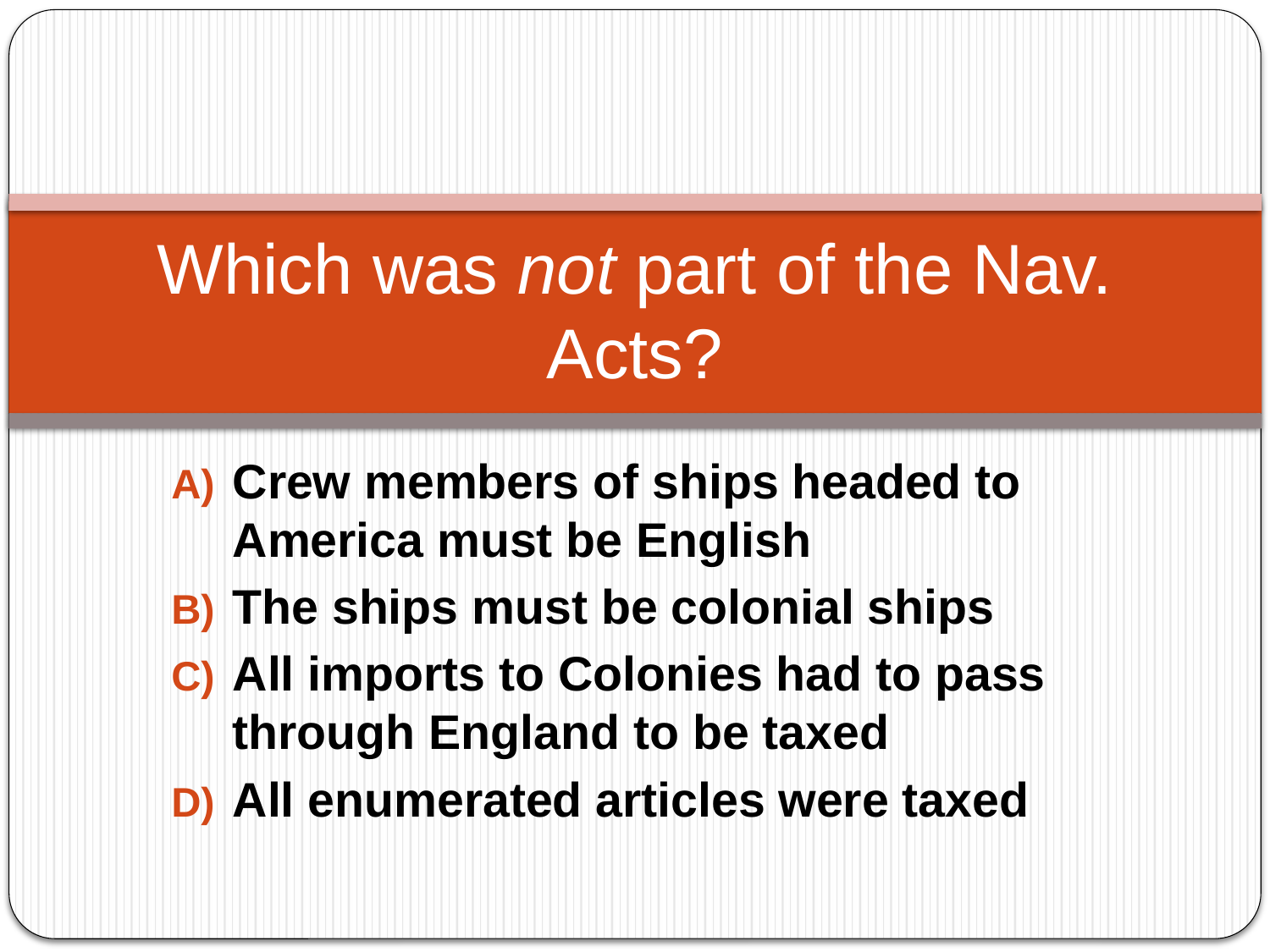

# Which was not part of the Nav. Acts?
Crew members of ships headed to America must be English
The ships must be colonial ships
All imports to Colonies had to pass through England to be taxed
All enumerated articles were taxed